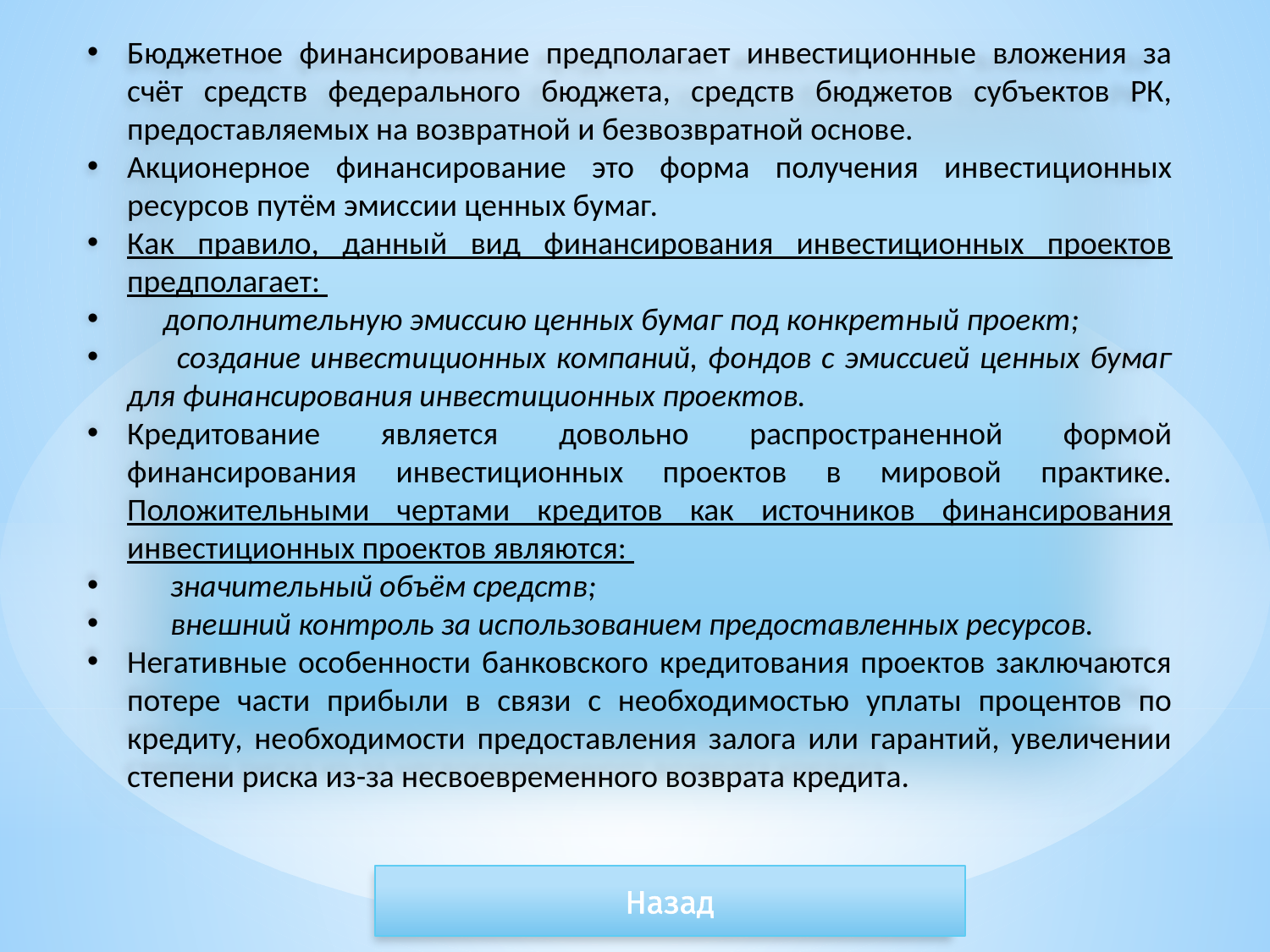

Бюджетное финансирование предполагает инвестиционные вложения за счёт средств федерального бюджета, средств бюджетов субъектов РК, предоставляемых на возвратной и безвозвратной основе.
Акционерное финансирование это форма получения инвестиционных ресурсов путём эмиссии ценных бумаг.
Как правило, данный вид финансирования инвестиционных проектов предполагает:
     дополнительную эмиссию ценных бумаг под конкретный проект;
     создание инвестиционных компаний, фондов с эмиссией ценных бумаг для финансирования инвестиционных проектов.
Кредитование является довольно распространенной формой финансирования инвестиционных проектов в мировой практике. Положительными чертами кредитов как источников финансирования инвестиционных проектов являются:
      значительный объём средств;
      внешний контроль за использованием предоставленных ресурсов.
Негативные особенности банковского кредитования проектов заключаются потере части прибыли в связи с необходимостью уплаты процентов по кредиту, необходимости предоставления залога или гарантий, увеличении степени риска из-за несвоевременного возврата кредита.

Назад